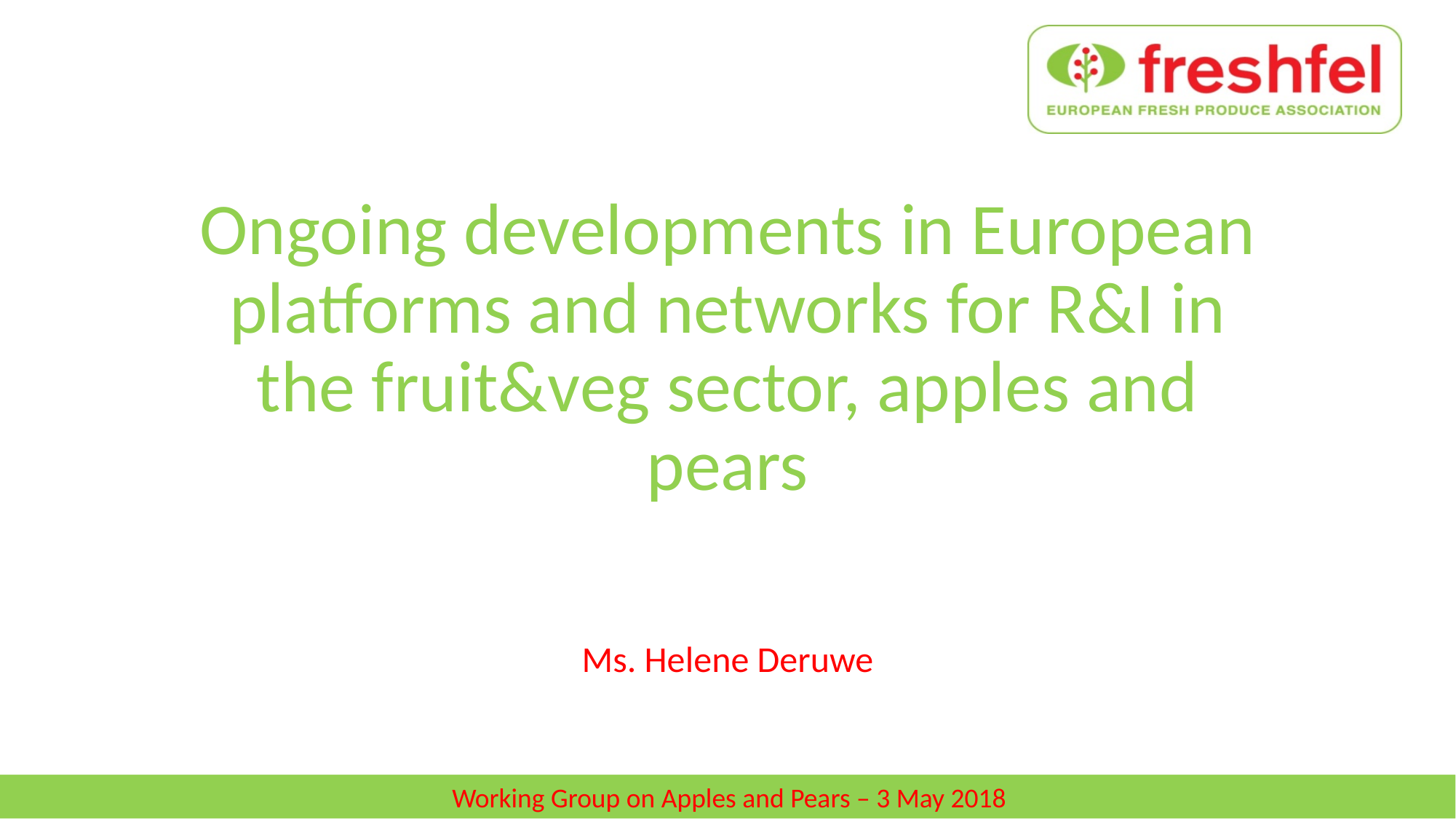

# Ongoing developments in European platforms and networks for R&I in the fruit&veg sector, apples and pears
Ms. Helene Deruwe